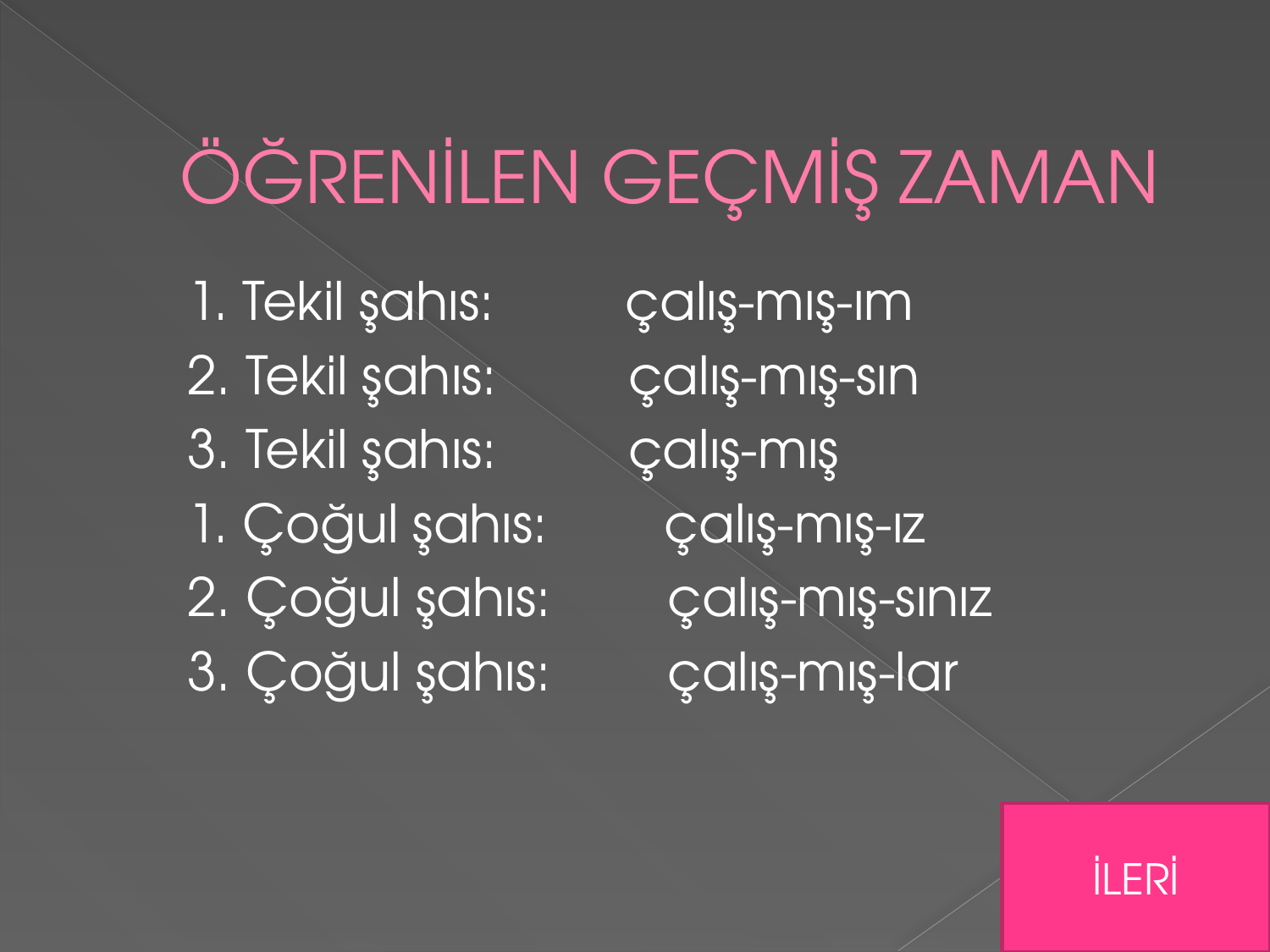

# ÖĞRENİLEN GEÇMİŞ ZAMAN
       1. Tekil şahıs:         çalış-mış-ım
       2. Tekil şahıs:         çalış-mış-sın
       3. Tekil şahıs:         çalış-mış
       1. Çoğul şahıs:        çalış-mış-ız
       2. Çoğul şahıs:        çalış-mış-sınız
       3. Çoğul şahıs:        çalış-mış-lar

İLERİ